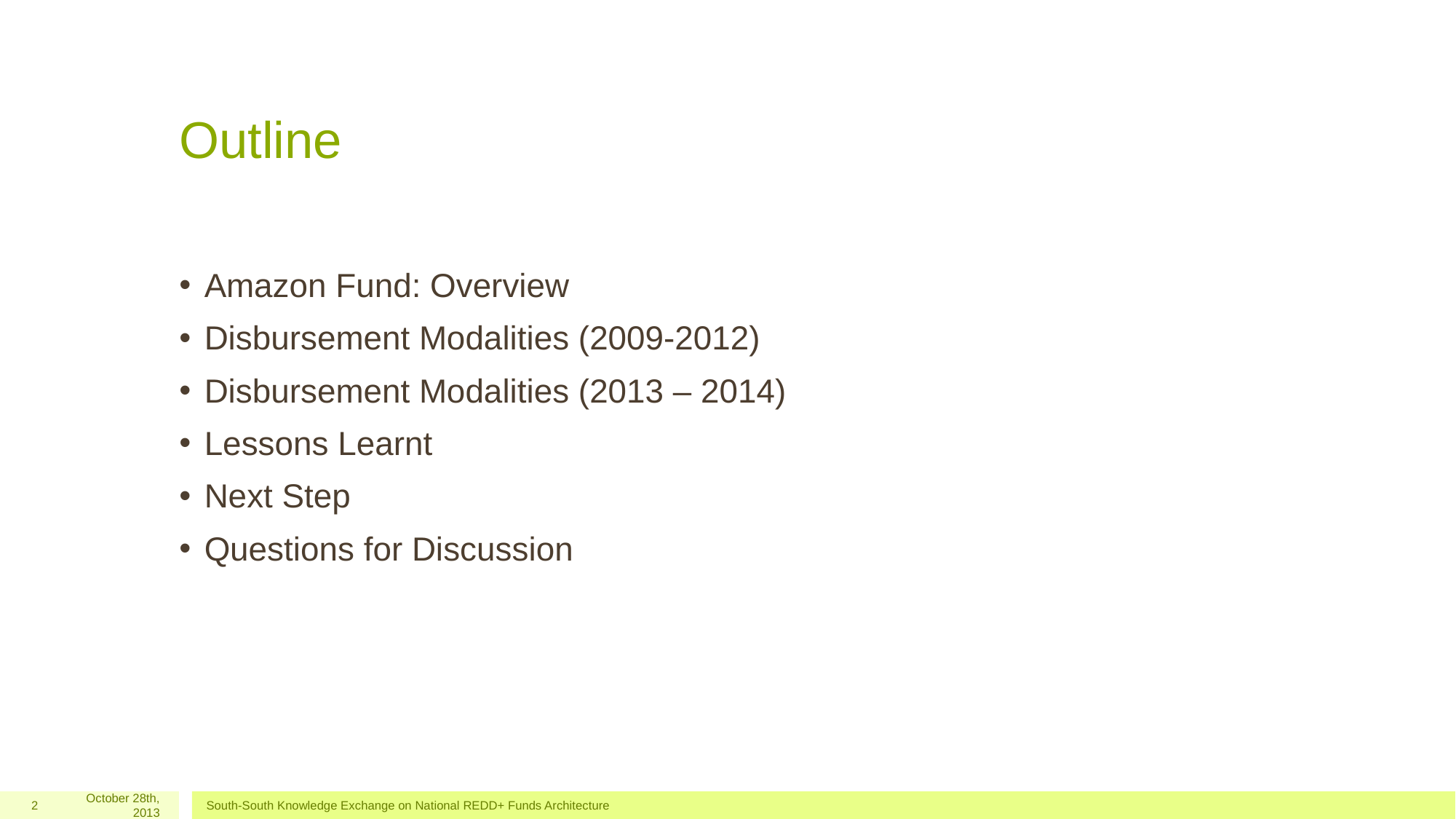

# Outline
Amazon Fund: Overview
Disbursement Modalities (2009-2012)
Disbursement Modalities (2013 – 2014)
Lessons Learnt
Next Step
Questions for Discussion
2
October 28th, 2013
South-South Knowledge Exchange on National REDD+ Funds Architecture